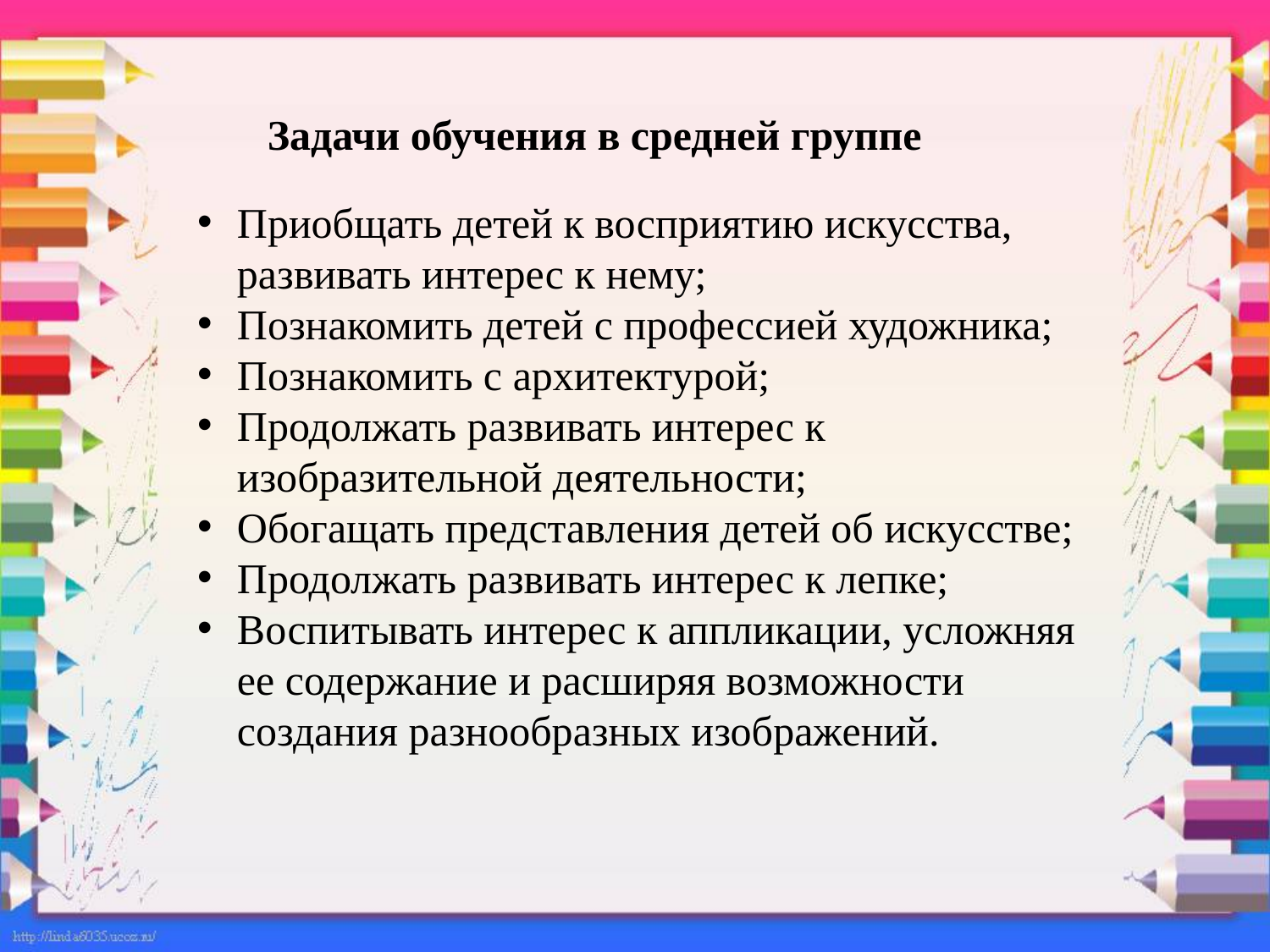

Задачи обучения в средней группе

Приобщать детей к восприятию искусства, развивать интерес к нему;
Познакомить детей с профессией художника;
Познакомить с архитектурой;
Продолжать развивать интерес к изобразительной деятельности;
Обогащать представления детей об искусстве;
Продолжать развивать интерес к лепке;
Воспитывать интерес к аппликации, усложняя ее содержание и расширяя возможности создания разнообразных изображений.